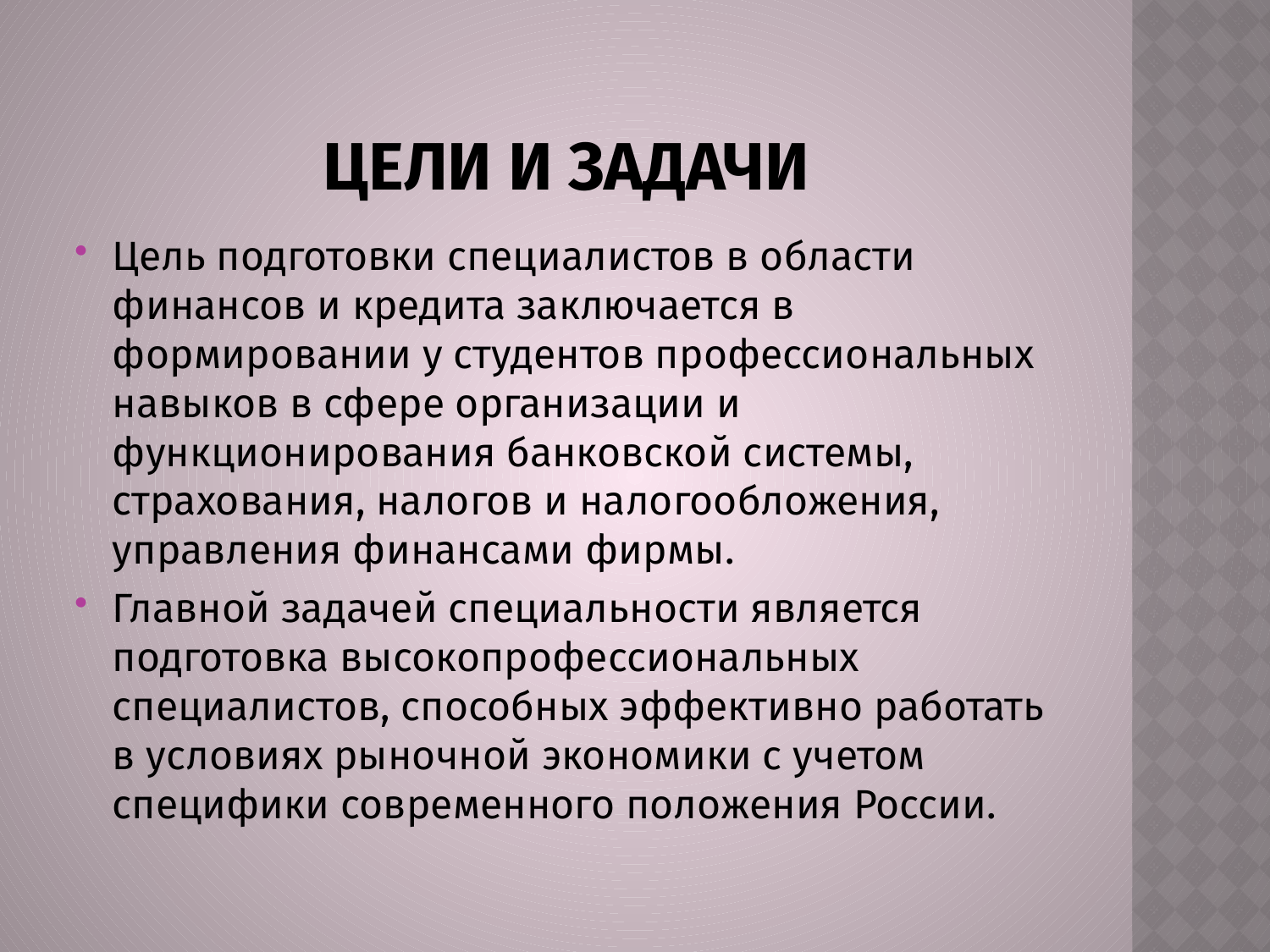

# Цели и задачи
Цель подготовки специалистов в области финансов и кредита заключается в формировании у студентов профессиональных навыков в сфере организации и функционирования банковской системы, страхования, налогов и налогообложения, управления финансами фирмы.
Главной задачей специальности является подготовка высокопрофессиональных специалистов, способных эффективно работать в условиях рыночной экономики с учетом специфики современного положения России.